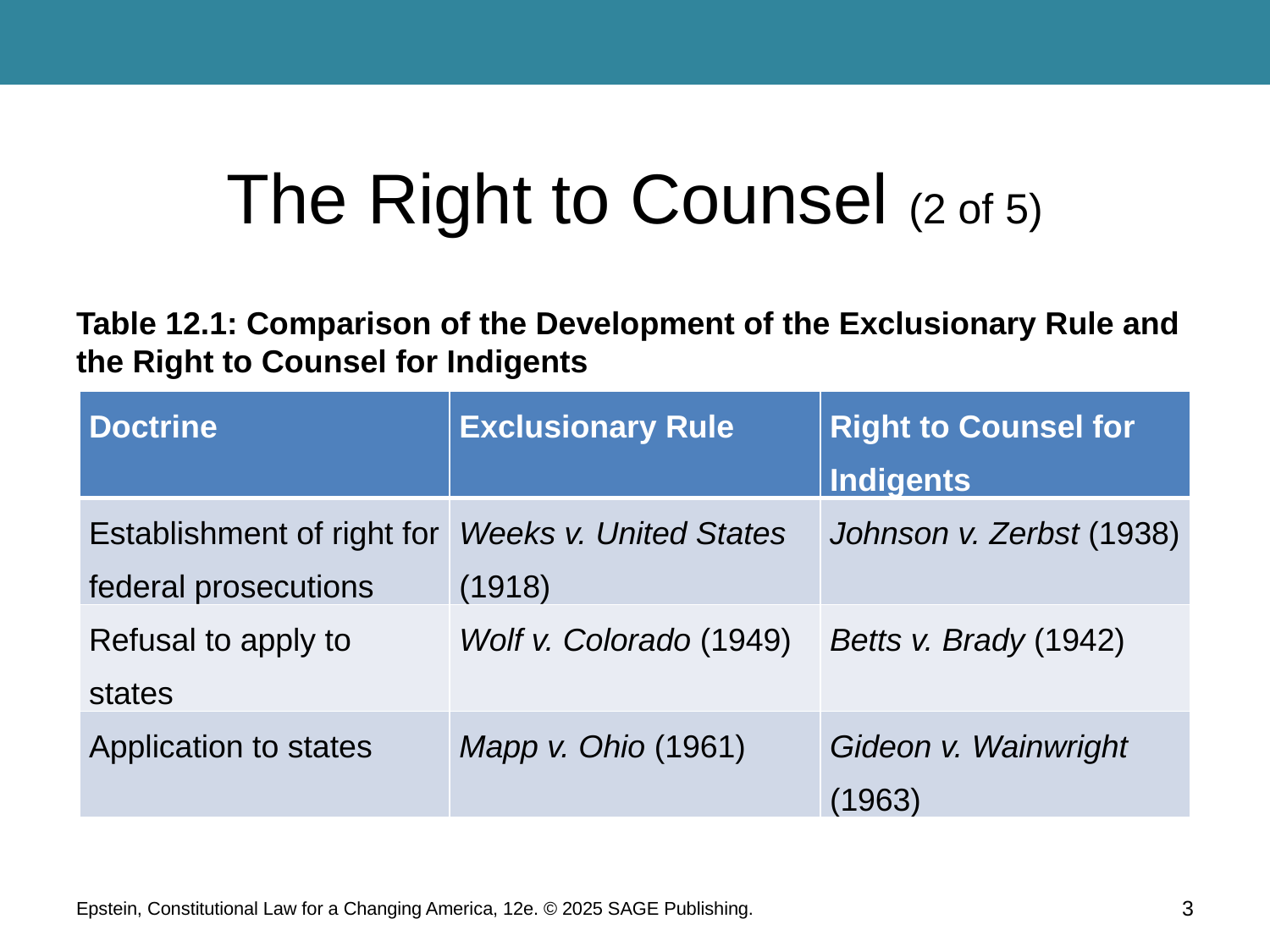

# The Right to Counsel (2 of 5)
Table 12.1: Comparison of the Development of the Exclusionary Rule and the Right to Counsel for Indigents

| Doctrine | Exclusionary Rule | Right to Counsel for Indigents |
| --- | --- | --- |
| Establishment of right for federal prosecutions | Weeks v. United States (1918) | Johnson v. Zerbst (1938) |
| Refusal to apply to states | Wolf v. Colorado (1949) | Betts v. Brady (1942) |
| Application to states | Mapp v. Ohio (1961) | Gideon v. Wainwright (1963) |
Epstein, Constitutional Law for a Changing America, 12e. © 2025 SAGE Publishing.
3